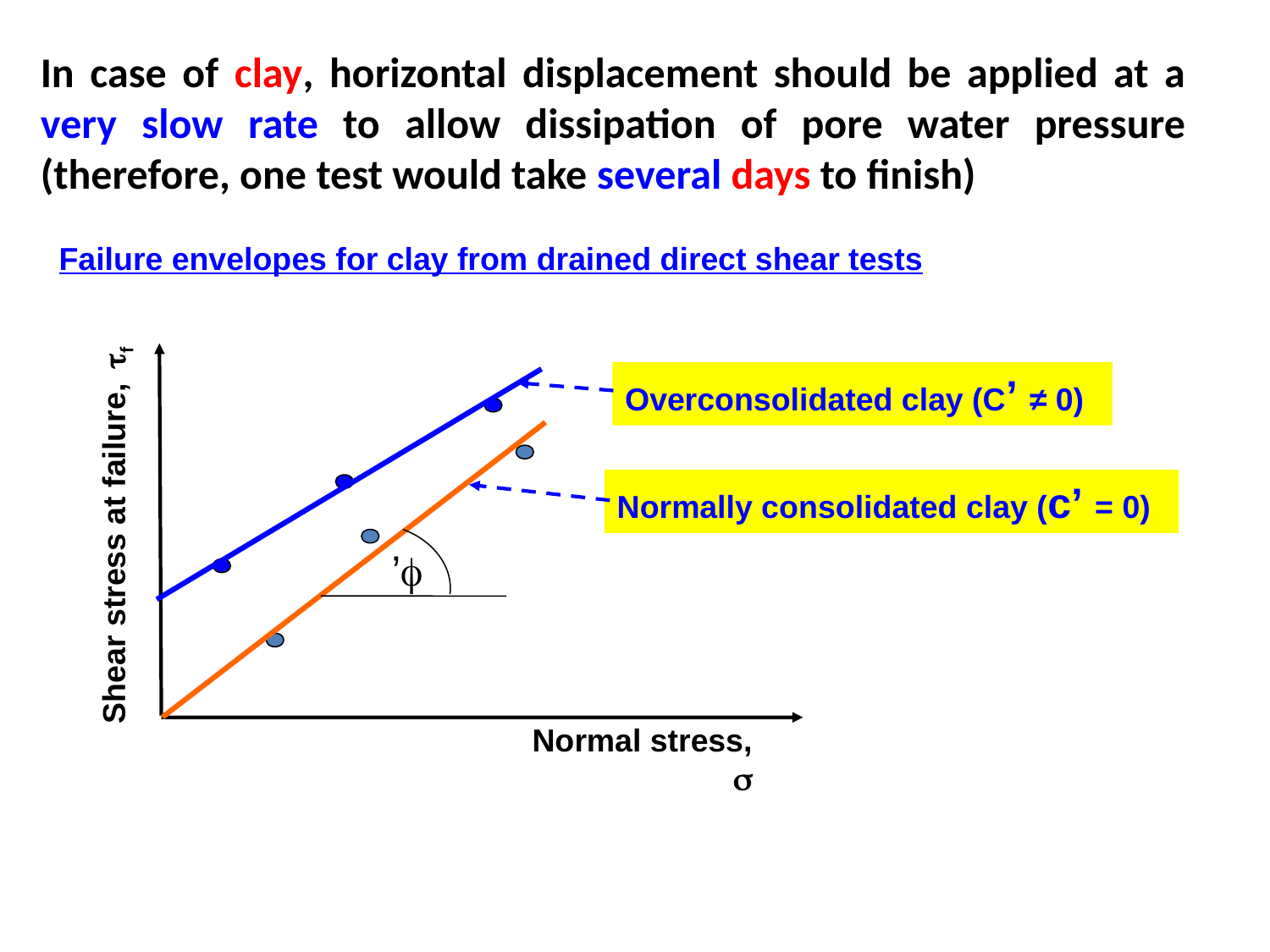

In case of clay, horizontal displacement should be applied at a very slow rate to allow dissipation of pore water pressure (therefore, one test would take several days to finish)
Failure envelopes for clay from drained direct shear tests
Shear stress at failure, τf

Normal stress, σ

Normally consolidated clay (c’ = 0)

φ’

Overconsolidated clay (C’ ≠ 0)